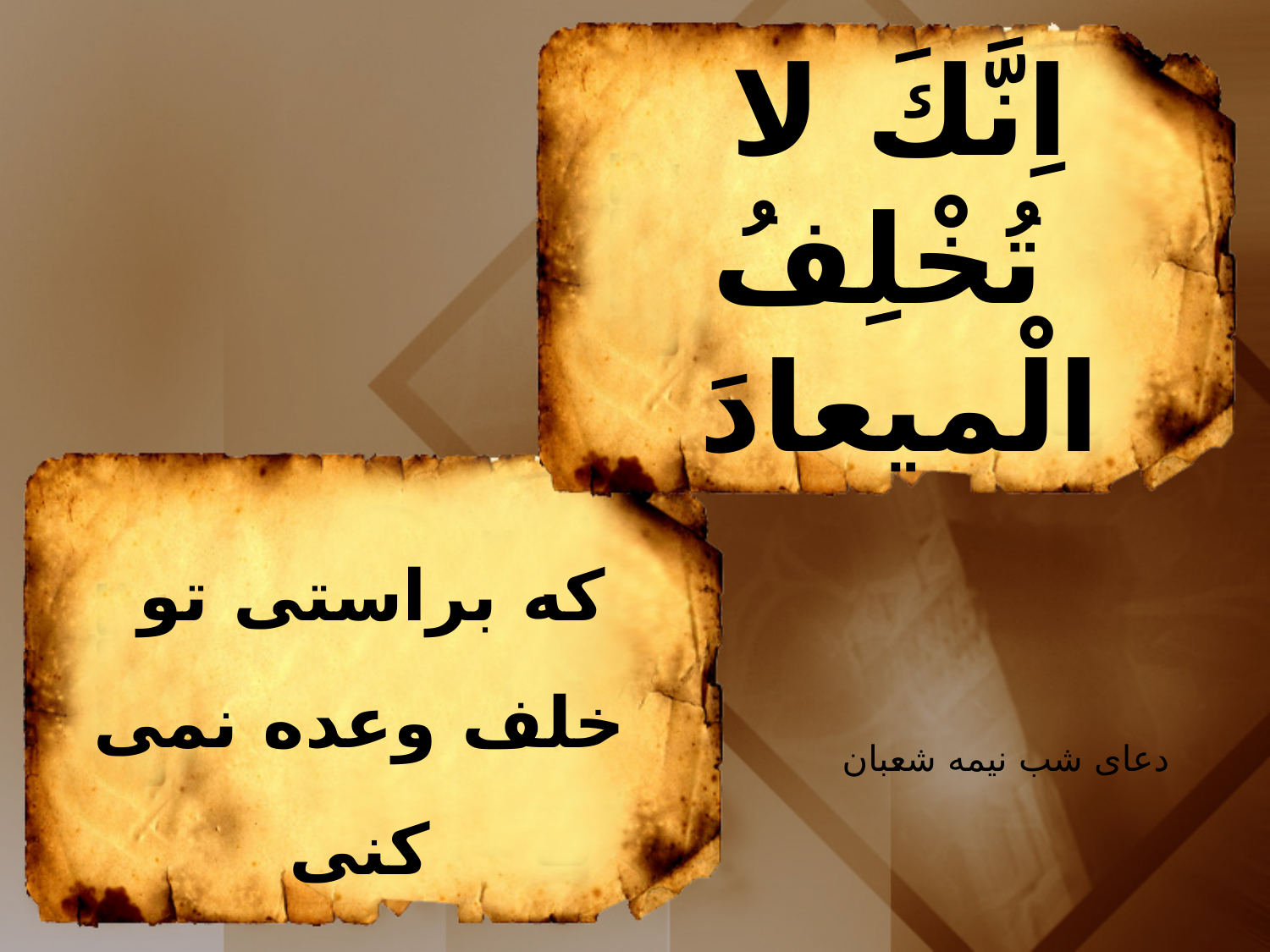

اِنَّكَ لا
تُخْلِفُ الْميعادَ
كه براستى تو
خلف وعده نمى كنى